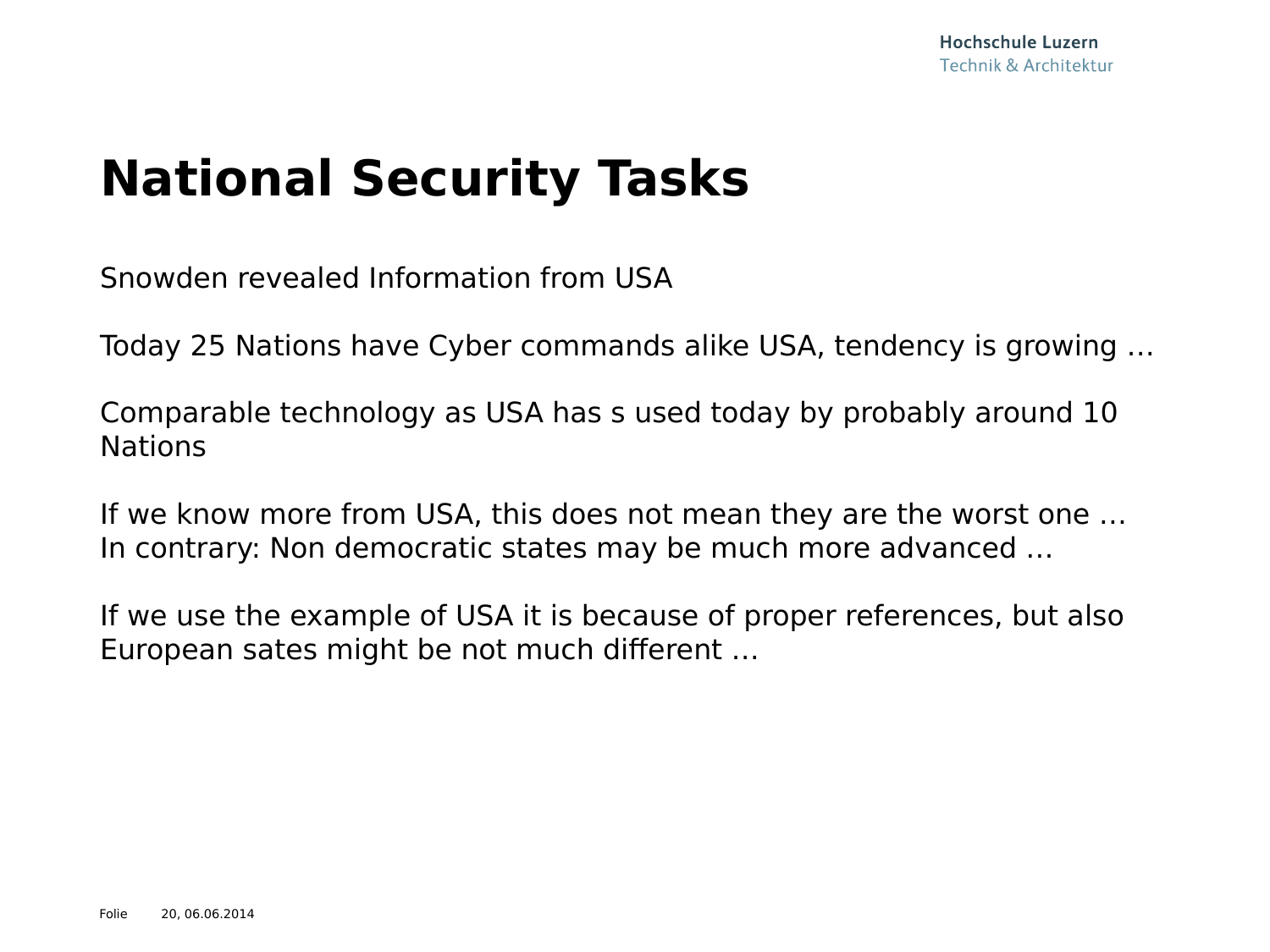

# National Security Tasks
Snowden revealed Information from USA

Today 25 Nations have Cyber commands alike USA, tendency is growing …

Comparable technology as USA has s used today by probably around 10 Nations

If we know more from USA, this does not mean they are the worst one …
In contrary: Non democratic states may be much more advanced …

If we use the example of USA it is because of proper references, but also European sates might be not much different …
20, 06.06.2014